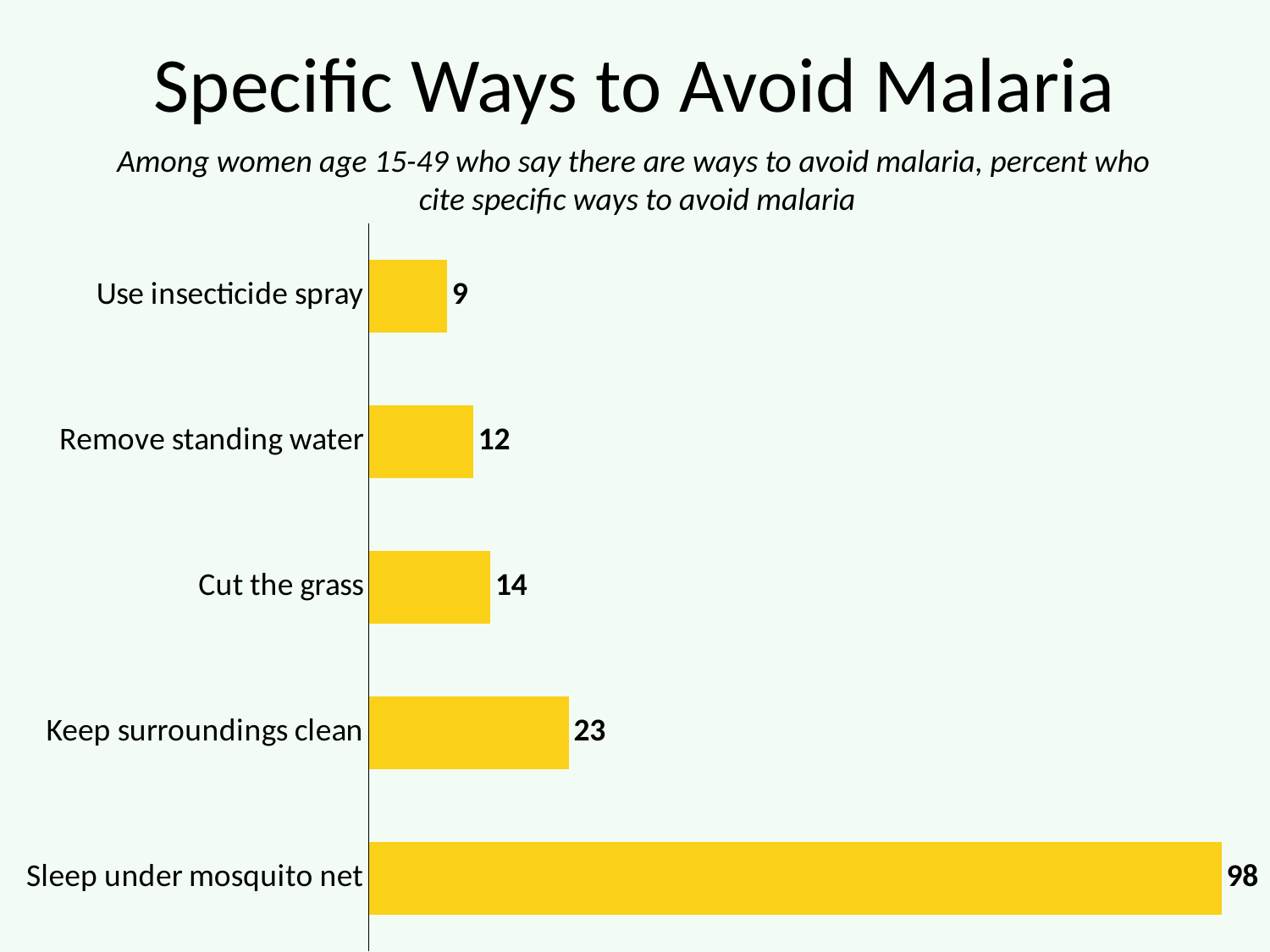

# Specific Ways to Avoid Malaria
Among women age 15-49 who say there are ways to avoid malaria, percent who
cite specific ways to avoid malaria

### Chart

| Category | Series 1 |
|---|---|
| Sleep under mosquito net | 98.0 |
| Keep surroundings clean | 23.0 |
| Cut the grass | 14.0 |
| Remove standing water | 12.0 |
| Use insecticide spray | 9.0 |